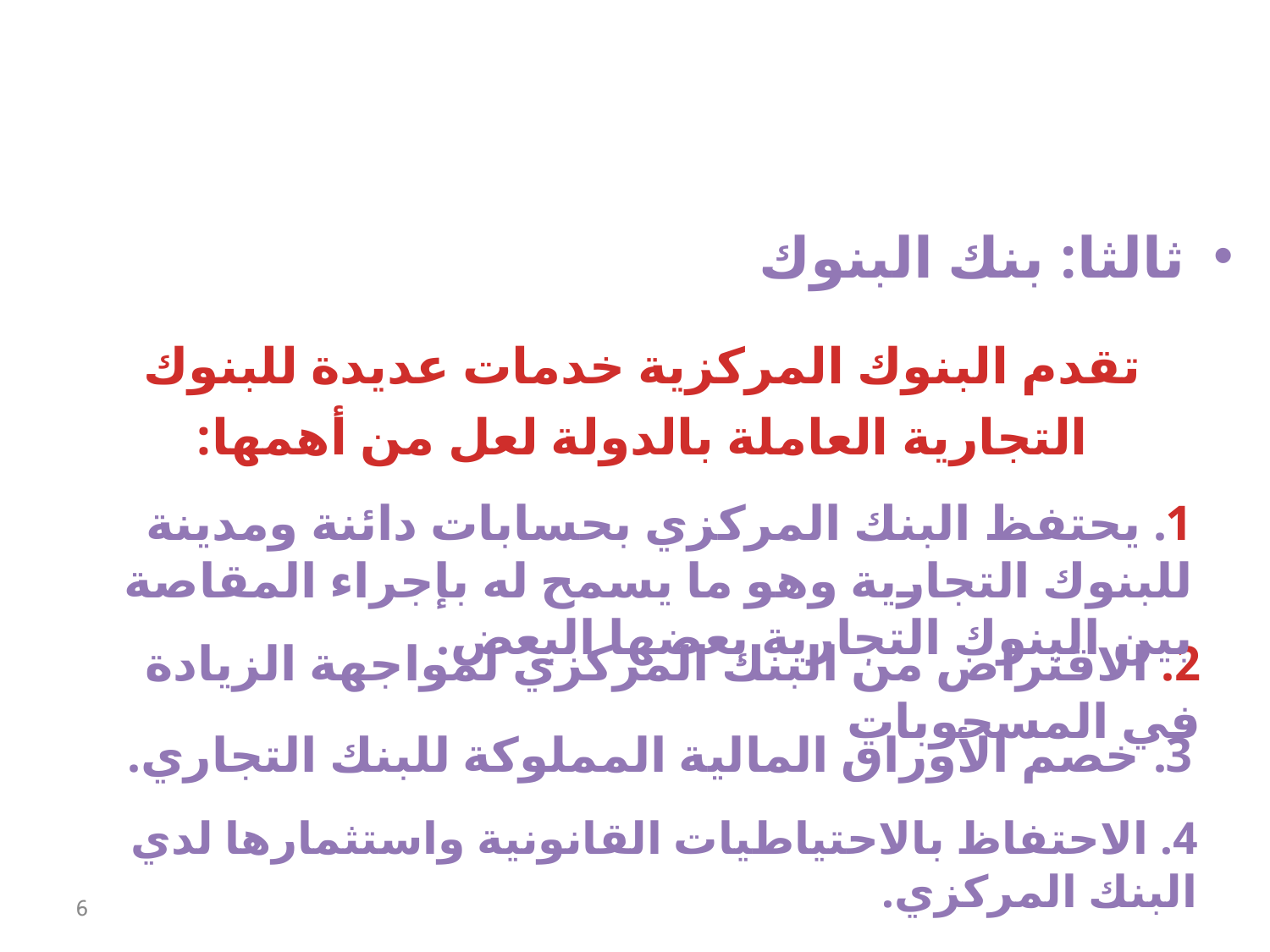

ثالثا: بنك البنوك
تقدم البنوك المركزية خدمات عديدة للبنوك التجارية العاملة بالدولة لعل من أهمها:

1. يحتفظ البنك المركزي بحسابات دائنة ومدينة للبنوك التجارية وهو ما يسمح له بإجراء المقاصة بين البنوك التجارية بعضها البعض.
2. الاقتراض من البنك المركزي لمواجهة الزيادة في المسحوبات

3. خصم الأوراق المالية المملوكة للبنك التجاري.
4. الاحتفاظ بالاحتياطيات القانونية واستثمارها لدي البنك المركزي.
6